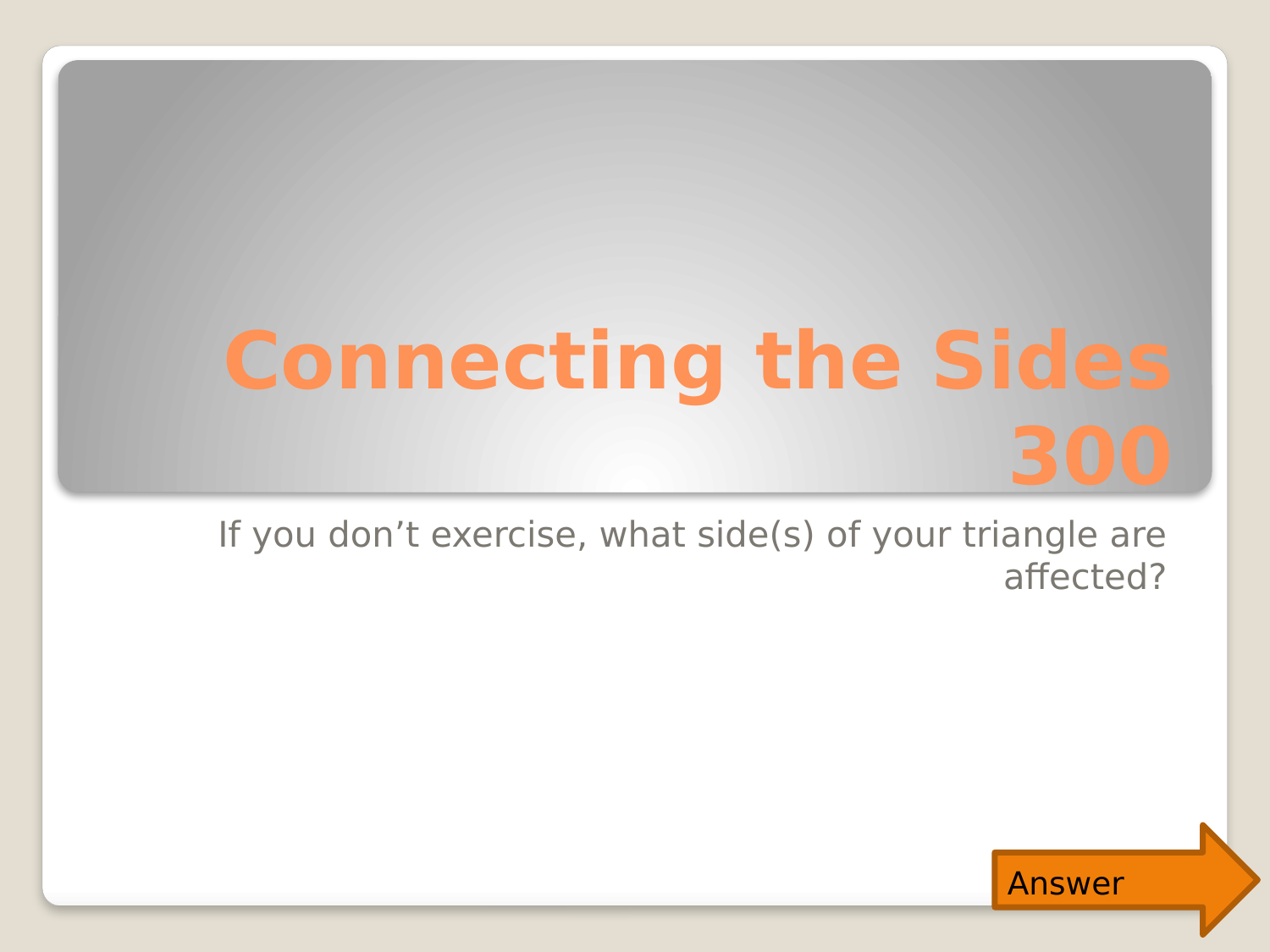

# Connecting the Sides 300
If you don’t exercise, what side(s) of your triangle are affected?

Answer